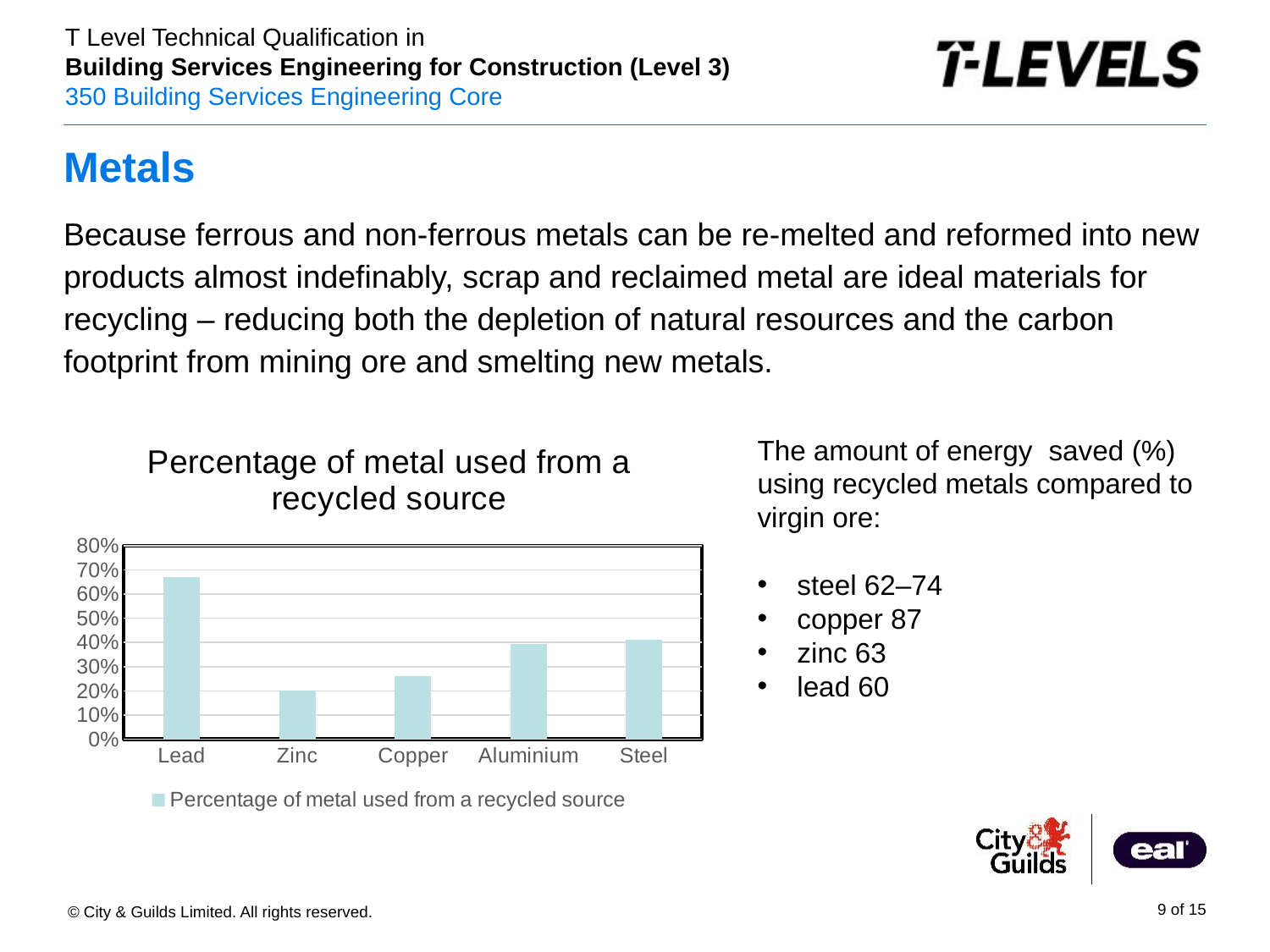

# Metals
Because ferrous and non-ferrous metals can be re-melted and reformed into new products almost indefinably, scrap and reclaimed metal are ideal materials for recycling – reducing both the depletion of natural resources and the carbon footprint from mining ore and smelting new metals.

### Chart: Percentage of metal used from a recycled source

| Category | Percentage of metal used from a recycled source |
|---|---|
| Lead | 0.67 |
| Zinc | 0.2 |
| Copper | 0.26 |
| Aluminium | 0.395 |
| Steel | 0.41 |
The amount of energy  saved (%) using recycled metals compared to virgin ore:

steel 62–74
copper 87
zinc 63
lead 60